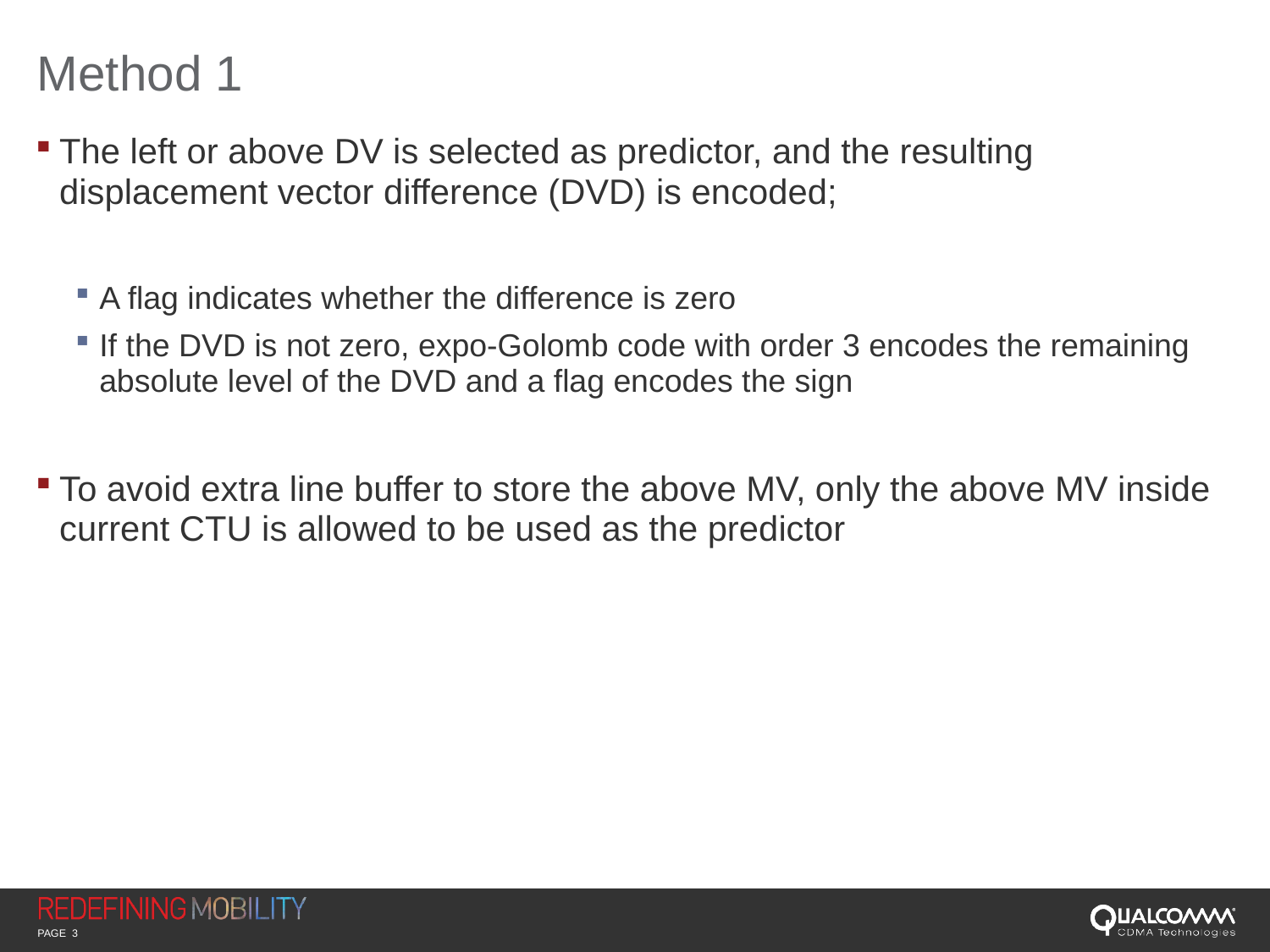

# Method 1
The left or above DV is selected as predictor, and the resulting displacement vector difference (DVD) is encoded;

A flag indicates whether the difference is zero
If the DVD is not zero, expo-Golomb code with order 3 encodes the remaining absolute level of the DVD and a flag encodes the sign

To avoid extra line buffer to store the above MV, only the above MV inside current CTU is allowed to be used as the predictor